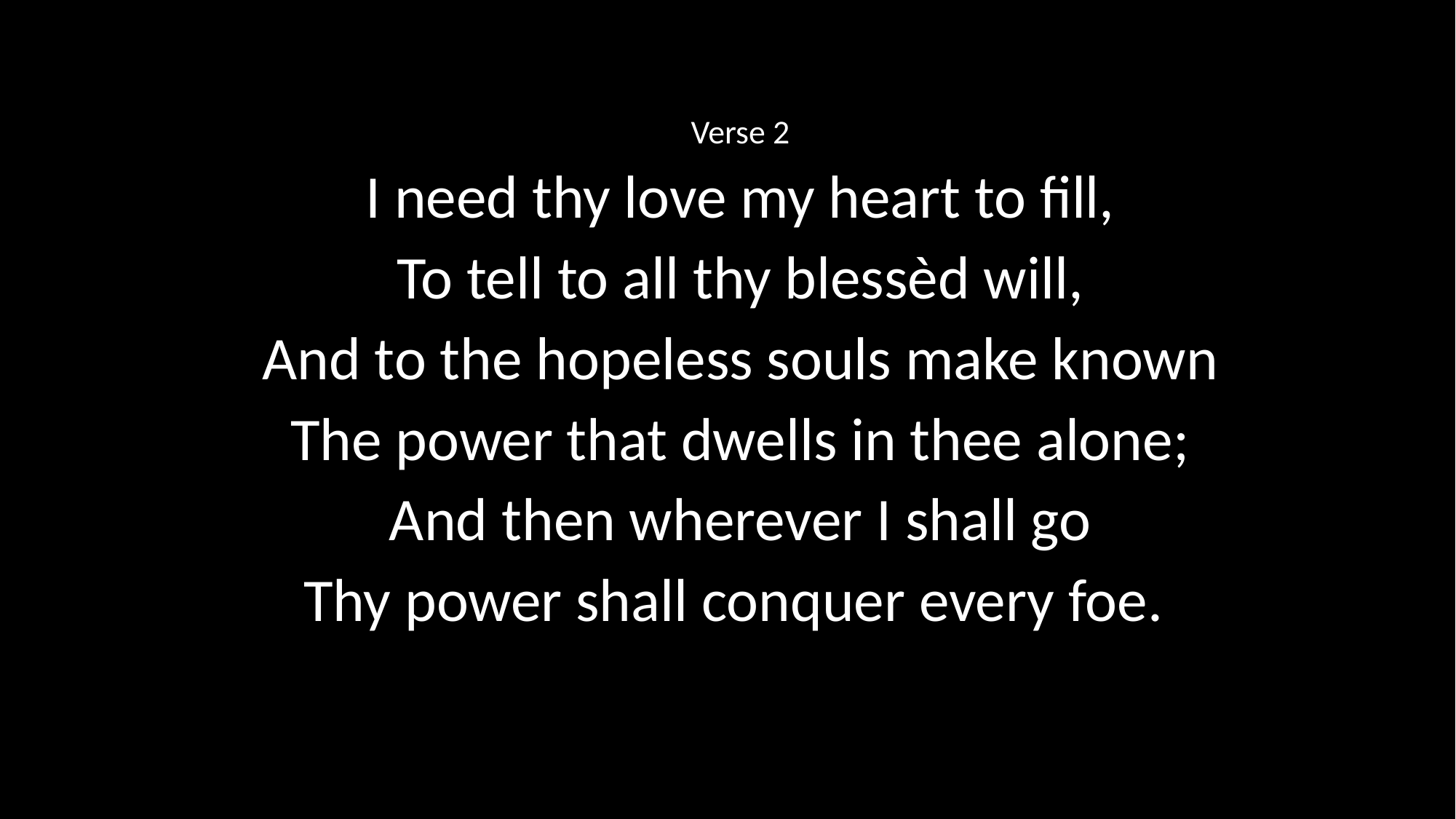

Verse 2
I need thy love my heart to fill,
To tell to all thy blessèd will,
And to the hopeless souls make known
The power that dwells in thee alone;
And then wherever I shall go
Thy power shall conquer every foe.